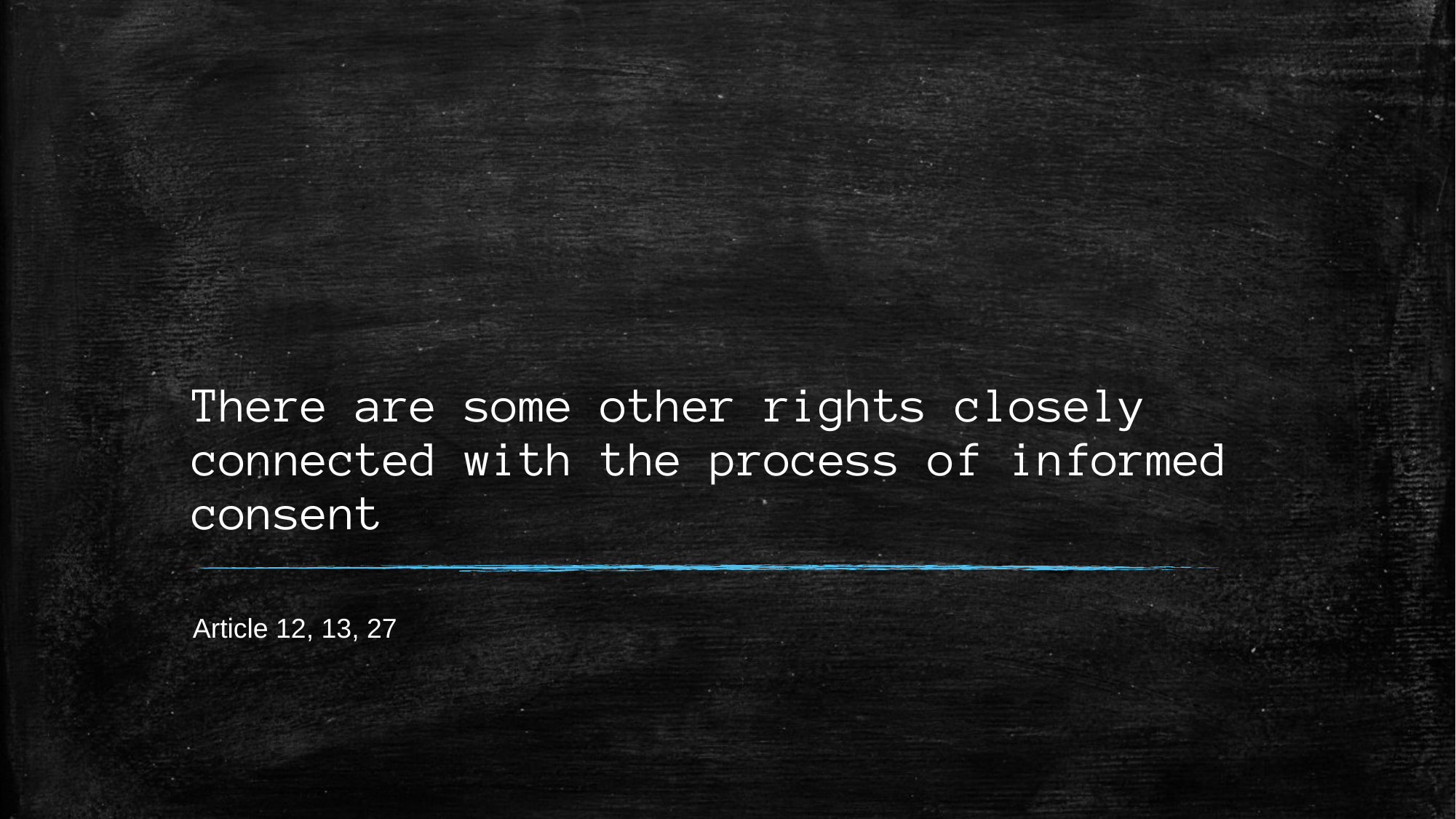

# There are some other rights closely connected with the process of informed consent
Article 12, 13, 27